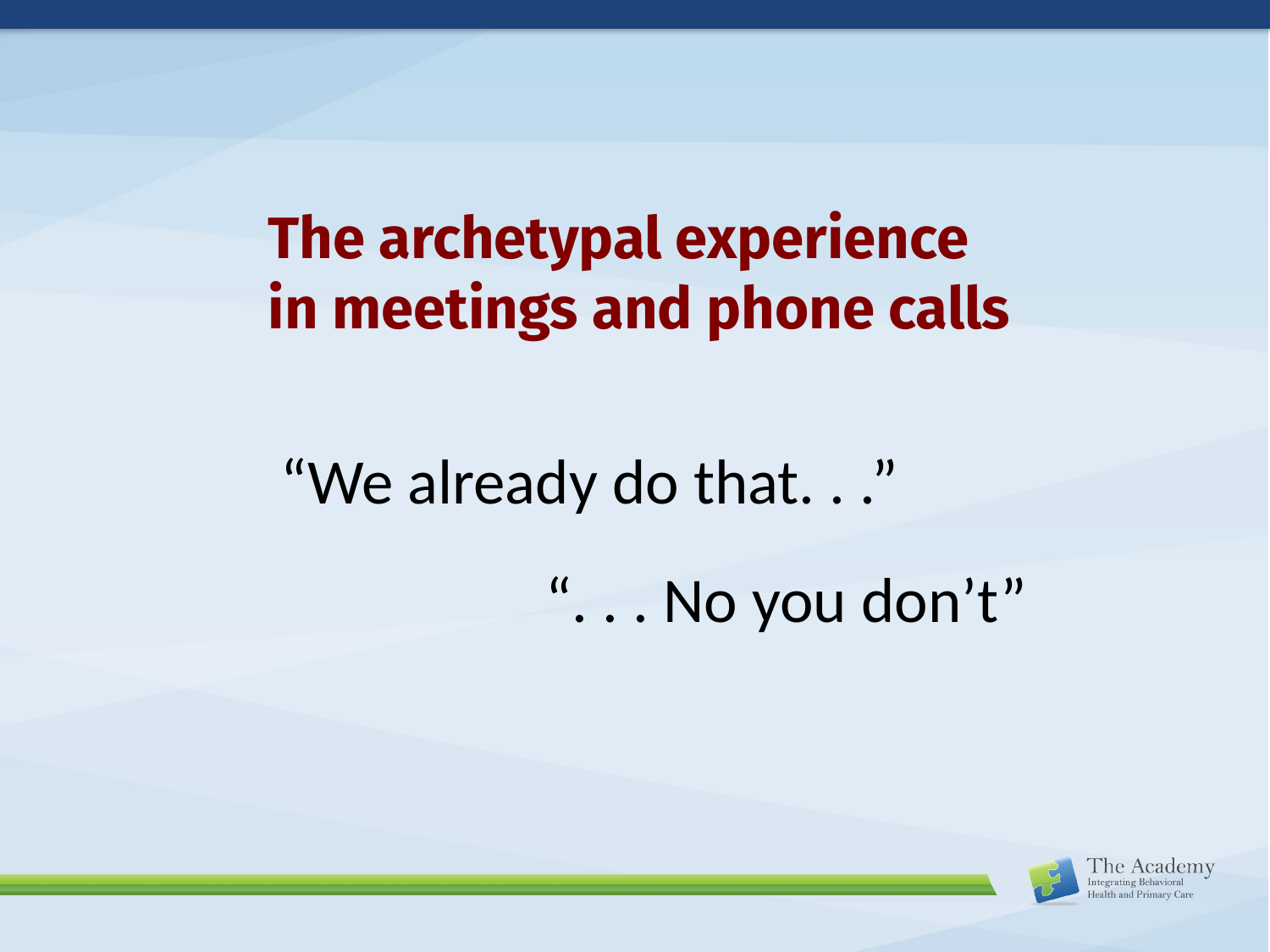

# The archetypal experience in meetings and phone calls
“We already do that. . .”
“. . . No you don’t”
19